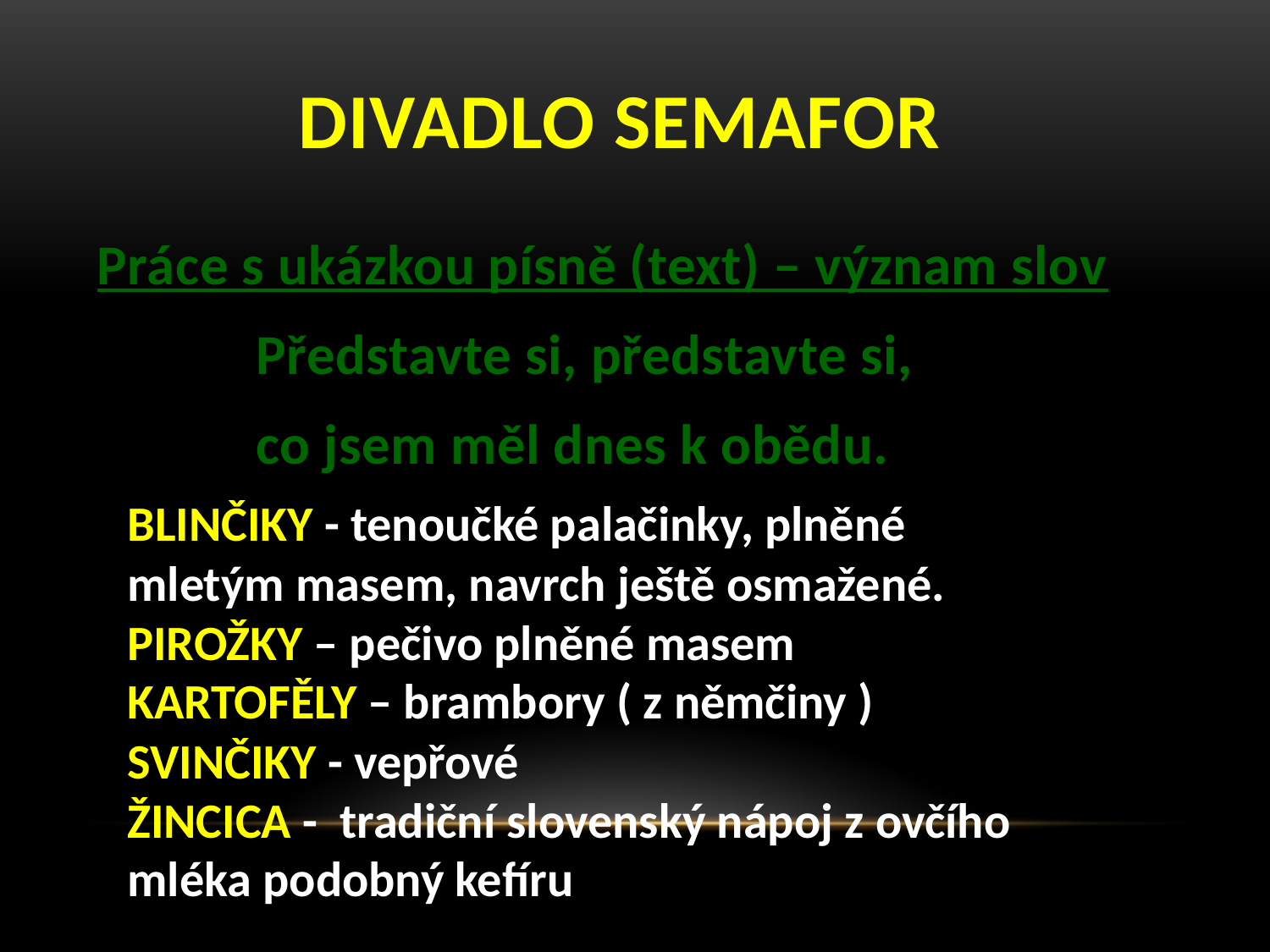

# Divadlo Semafor
Práce s ukázkou písně (text) – význam slov
            Představte si, představte si,
            co jsem měl dnes k obědu.

BLINČIKY - tenoučké palačinky, plněné mletým masem, navrch ještě osmažené.
PIROŽKY – pečivo plněné masem
KARTOFĚLY – brambory ( z němčiny )
SVINČIKY - vepřové
ŽINCICA -  tradiční slovenský nápoj z ovčího mléka podobný kefíru